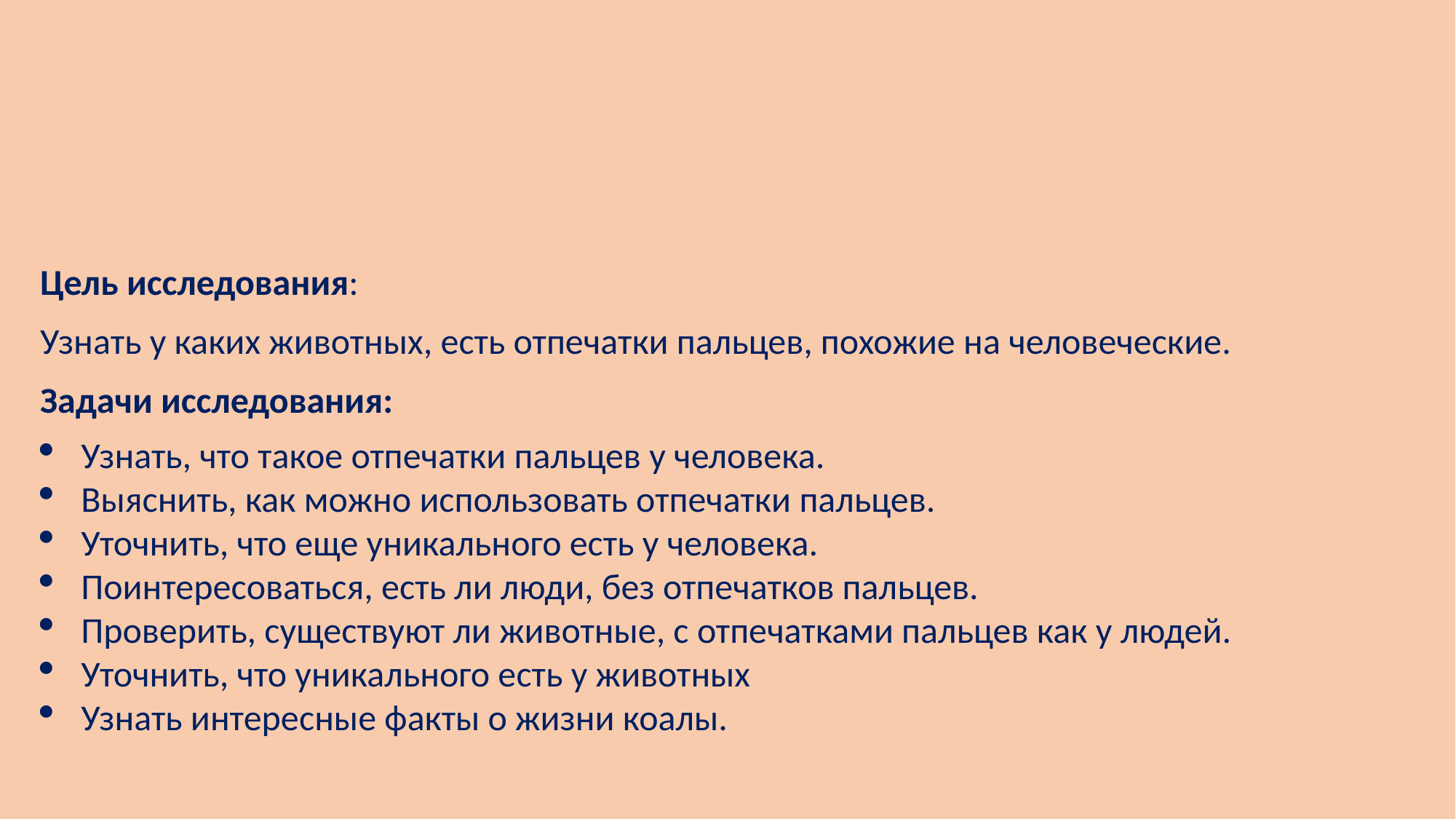

Цель исследования:
Узнать у каких животных, есть отпечатки пальцев, похожие на человеческие.
Задачи исследования:
Узнать, что такое отпечатки пальцев у человека.
Выяснить, как можно использовать отпечатки пальцев.
Уточнить, что еще уникального есть у человека.
Поинтересоваться, есть ли люди, без отпечатков пальцев.
Проверить, существуют ли животные, с отпечатками пальцев как у людей.
Уточнить, что уникального есть у животных
Узнать интересные факты о жизни коалы.